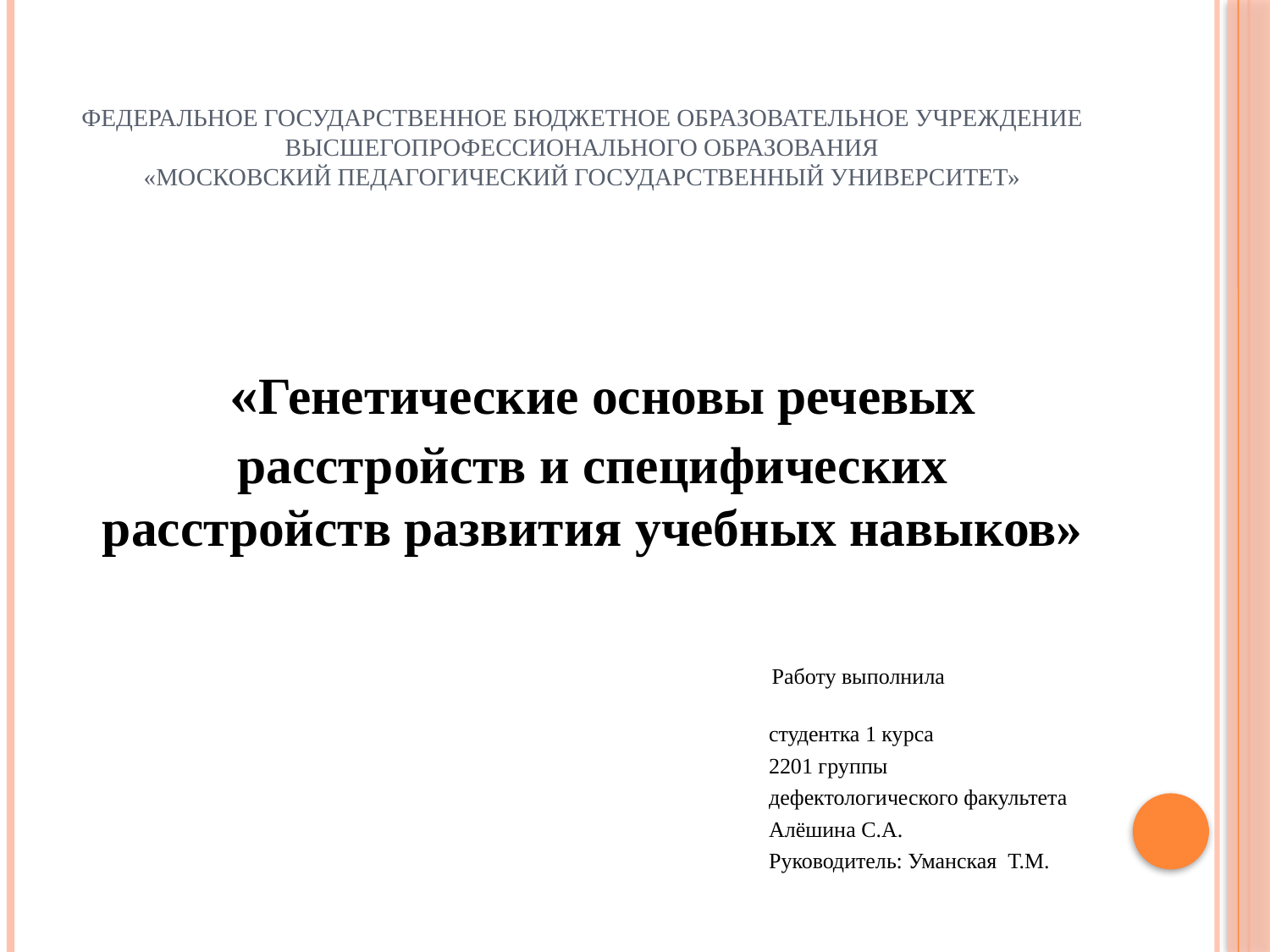

# ФЕДЕРАЛЬНОЕ ГОСУДАРСТВЕННОЕ БЮДЖЕТНОЕ ОБРАЗОВАТЕЛЬНОЕ УЧРЕЖДЕНИЕ ВЫСШЕГОПРОФЕССИОНАЛЬНОГО ОБРАЗОВАНИЯ «МОСКОВСКИЙ ПЕДАГОГИЧЕСКИЙ ГОСУДАРСТВЕННЫЙ УНИВЕРСИТЕТ»

 «Генетические основы речевых расстройств и специфических расстройств развития учебных навыков»

                                                                                                                          Работу выполнила
                                                                                                                          студентка 1 курса
                                                                                                                          2201 группы
                                                                                                                          дефектологического факультета
                                                                                                                          Алёшина С.А.
                                                                                                                          Руководитель: Уманская  Т.М.